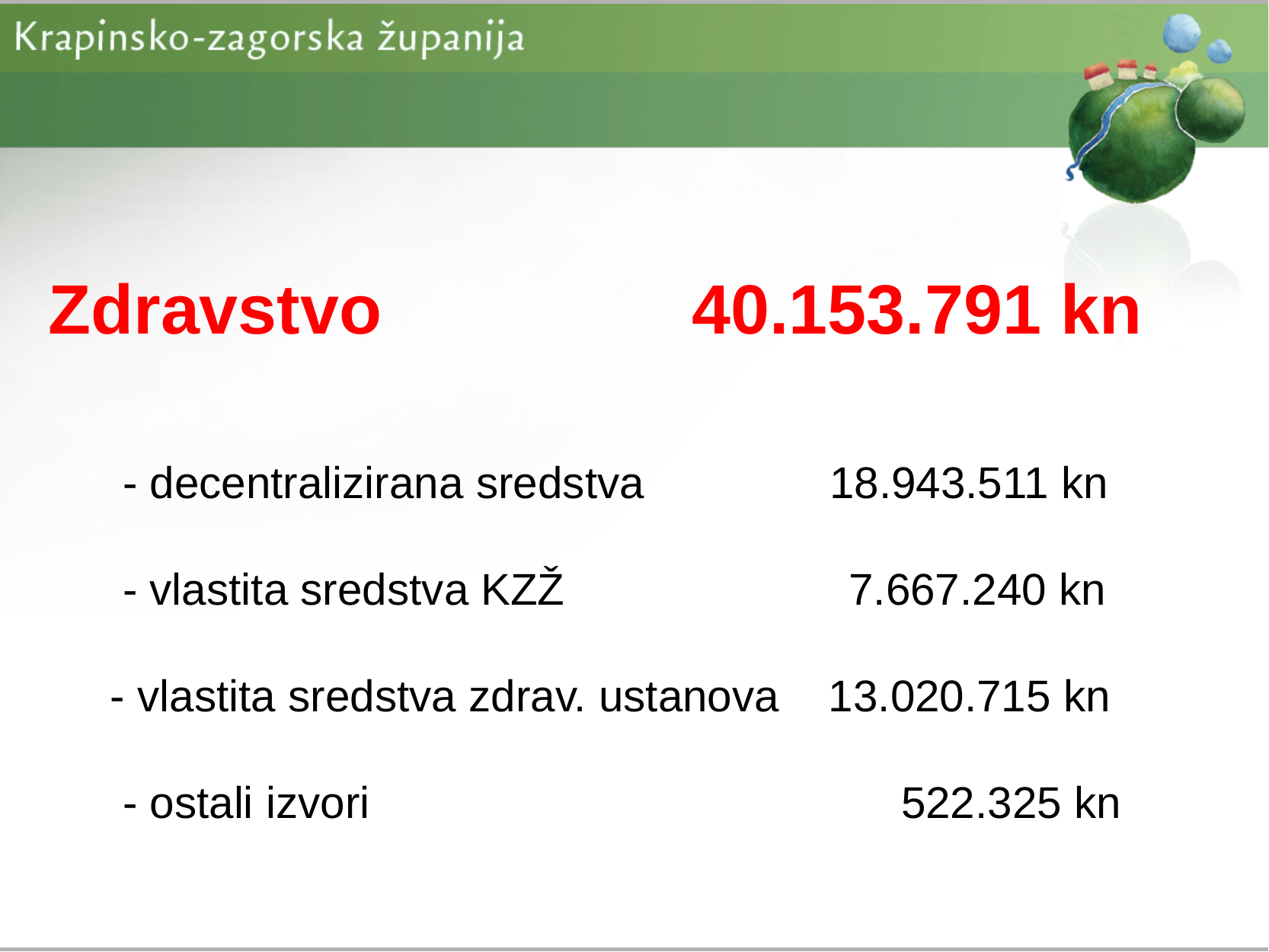

Zdravstvo                40.153.791 kn

         - decentralizirana sredstva               18.943.511 kn

         - vlastita sredstva KZŽ                       7.667.240 kn

        - vlastita sredstva zdrav. ustanova    13.020.715 kn

         - ostali izvori                                           522.325 kn